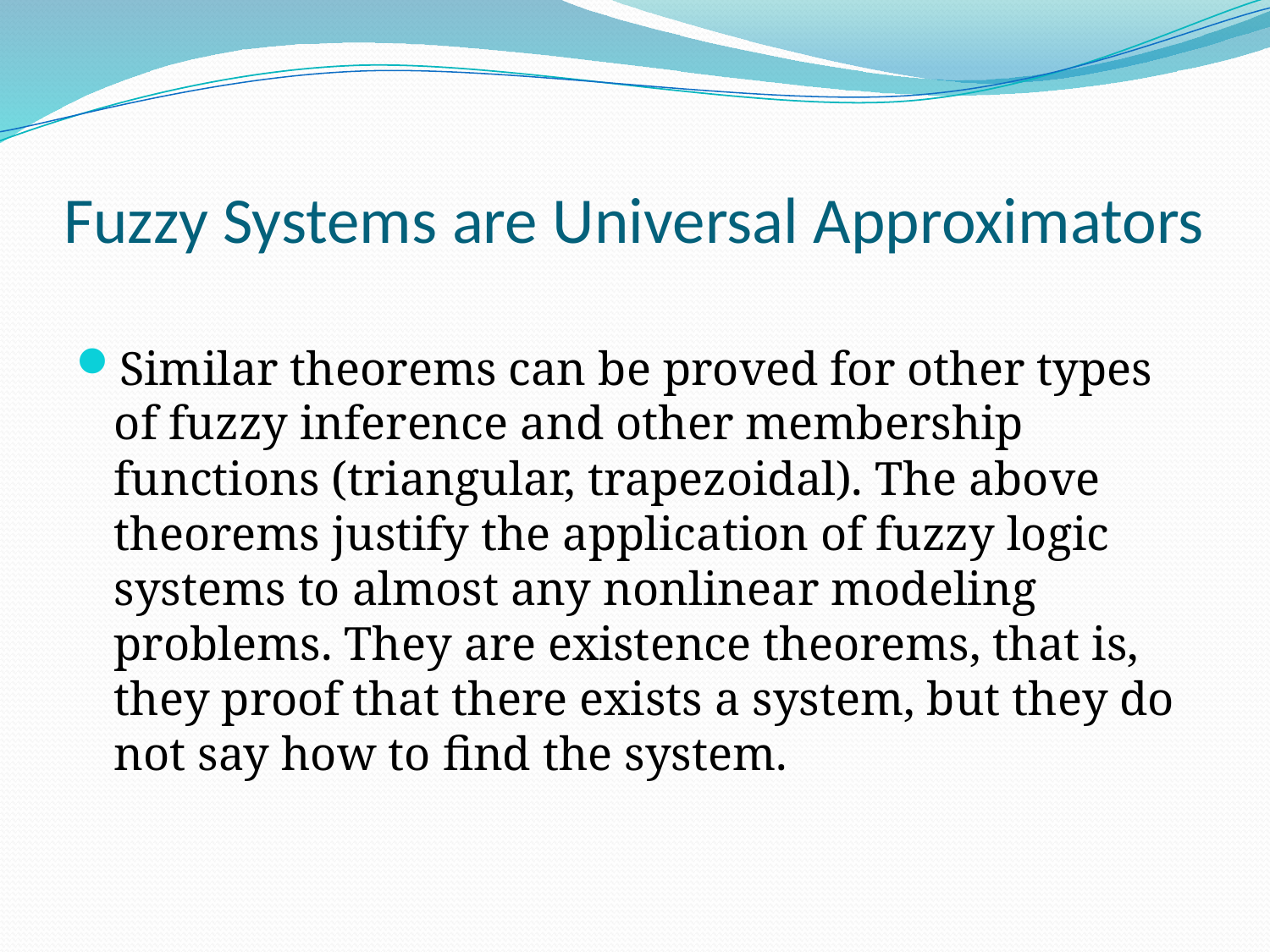

# Fuzzy Systems are Universal Approximators

Similar theorems can be proved for other types of fuzzy inference and other membership functions (triangular, trapezoidal). The above theorems justify the application of fuzzy logic systems to almost any nonlinear modeling problems. They are existence theorems, that is, they proof that there exists a system, but they do not say how to find the system.